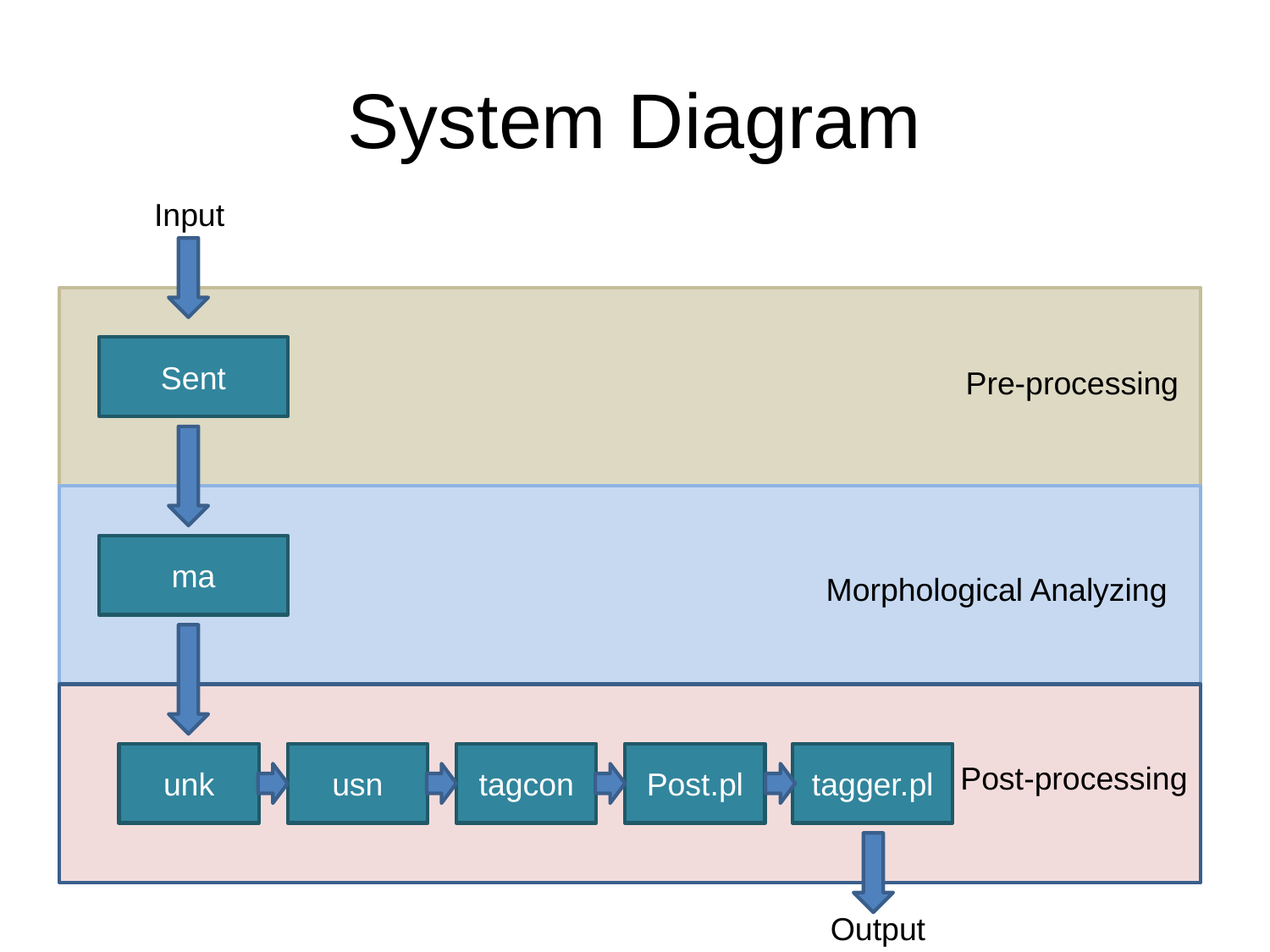

# System Diagram
Input

Sent
Pre-processing

ma
Morphological Analyzing

unk
usn
tagcon
Post.pl
tagger.pl

Post-processing

Output